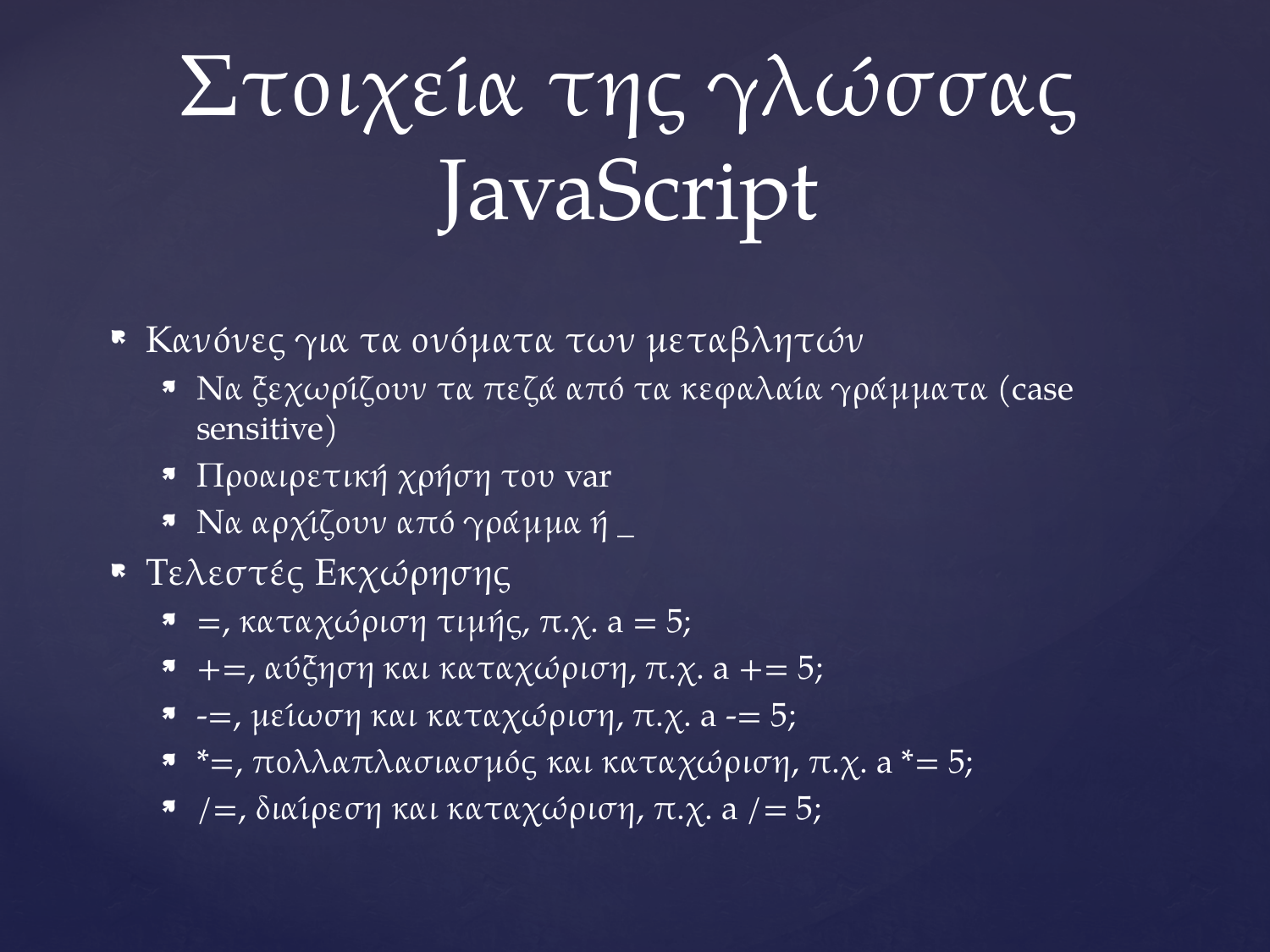

# Στοιχεία της γλώσσας JavaScript
Κανόνες για τα ονόματα των μεταβλητών
Να ξεχωρίζουν τα πεζά από τα κεφαλαία γράμματα (case sensitive)
Προαιρετική χρήση του var
Να αρχίζουν από γράμμα ή _
Τελεστές Εκχώρησης
=, καταχώριση τιμής, π.χ. a = 5;
+=, αύξηση και καταχώριση, π.χ. a += 5;
-=, μείωση και καταχώριση, π.χ. a -= 5;
*=, πολλαπλασιασμός και καταχώριση, π.χ. a *= 5;
/=, διαίρεση και καταχώριση, π.χ. a /= 5;